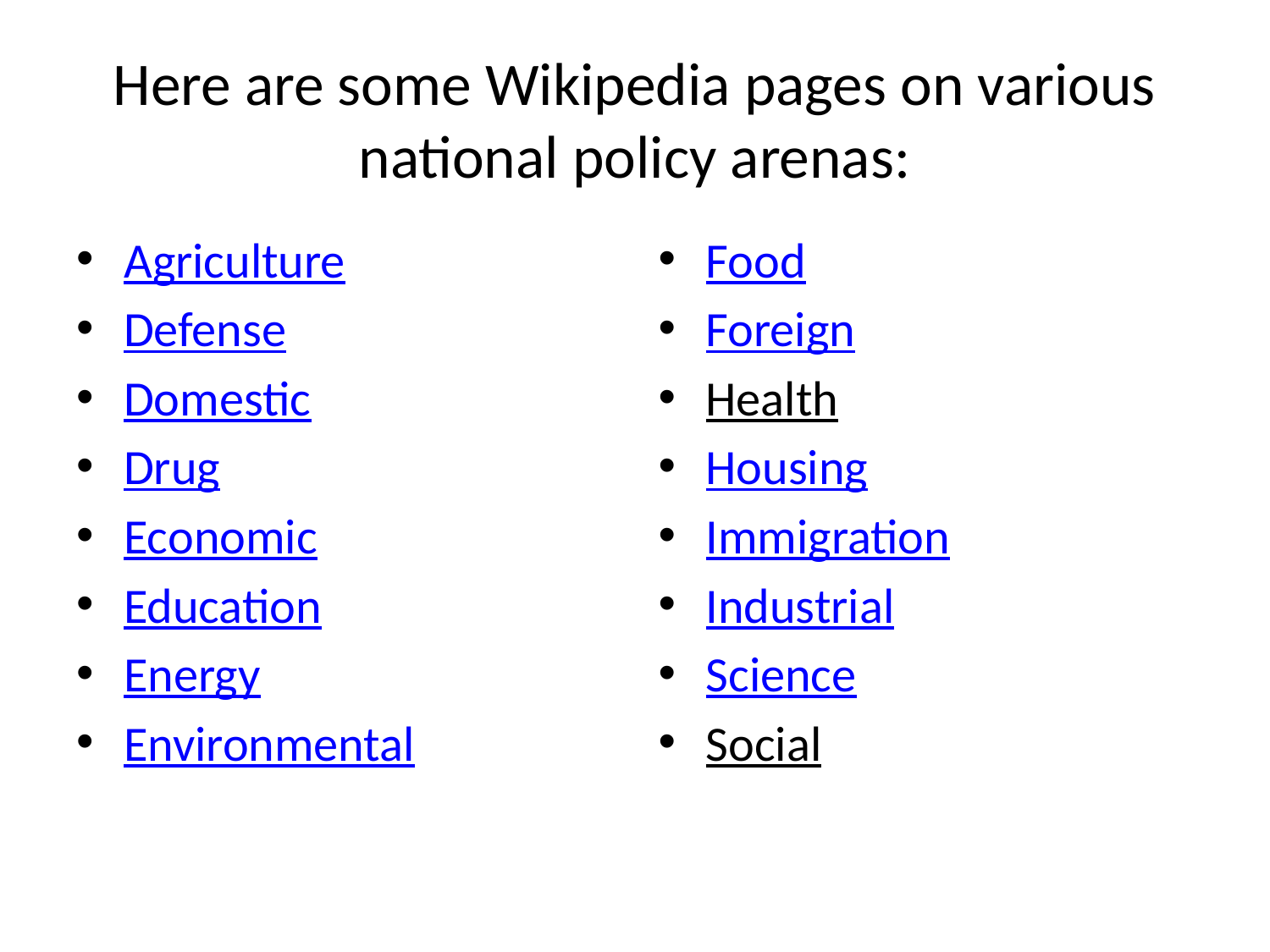

# Here are some Wikipedia pages on various national policy arenas:
Agriculture
Defense
Domestic
Drug
Economic
Education
Energy
Environmental
Food
Foreign
Health
Housing
Immigration
Industrial
Science
Social